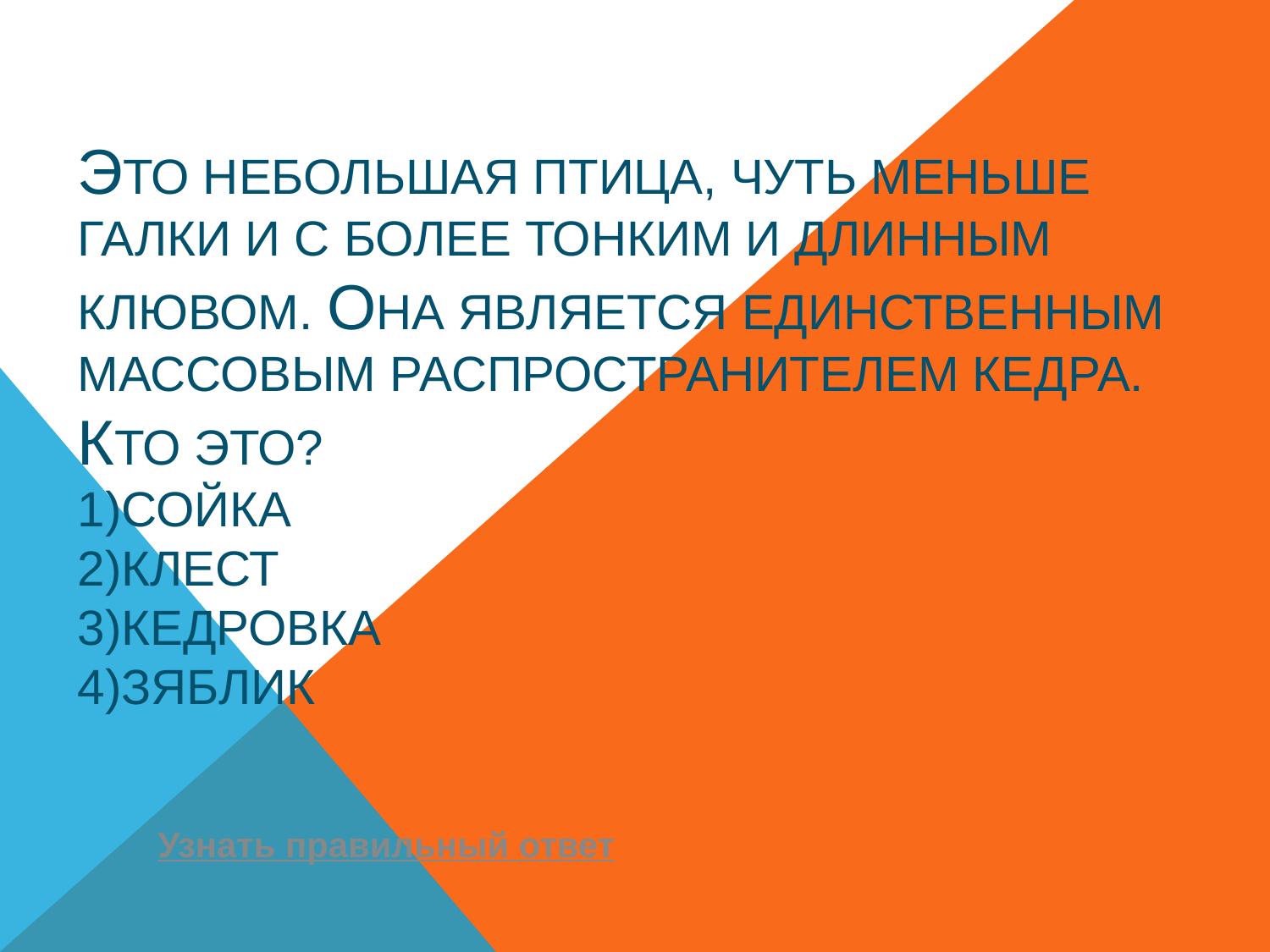

# Это Небольшая птица, чуть меньше галки и с более тонким и длинным клювом. она является единственным массовым распространителем кедра. кто это? 1)сойка 2)клест 3)кедровка 4)зяблик
Узнать правильный ответ